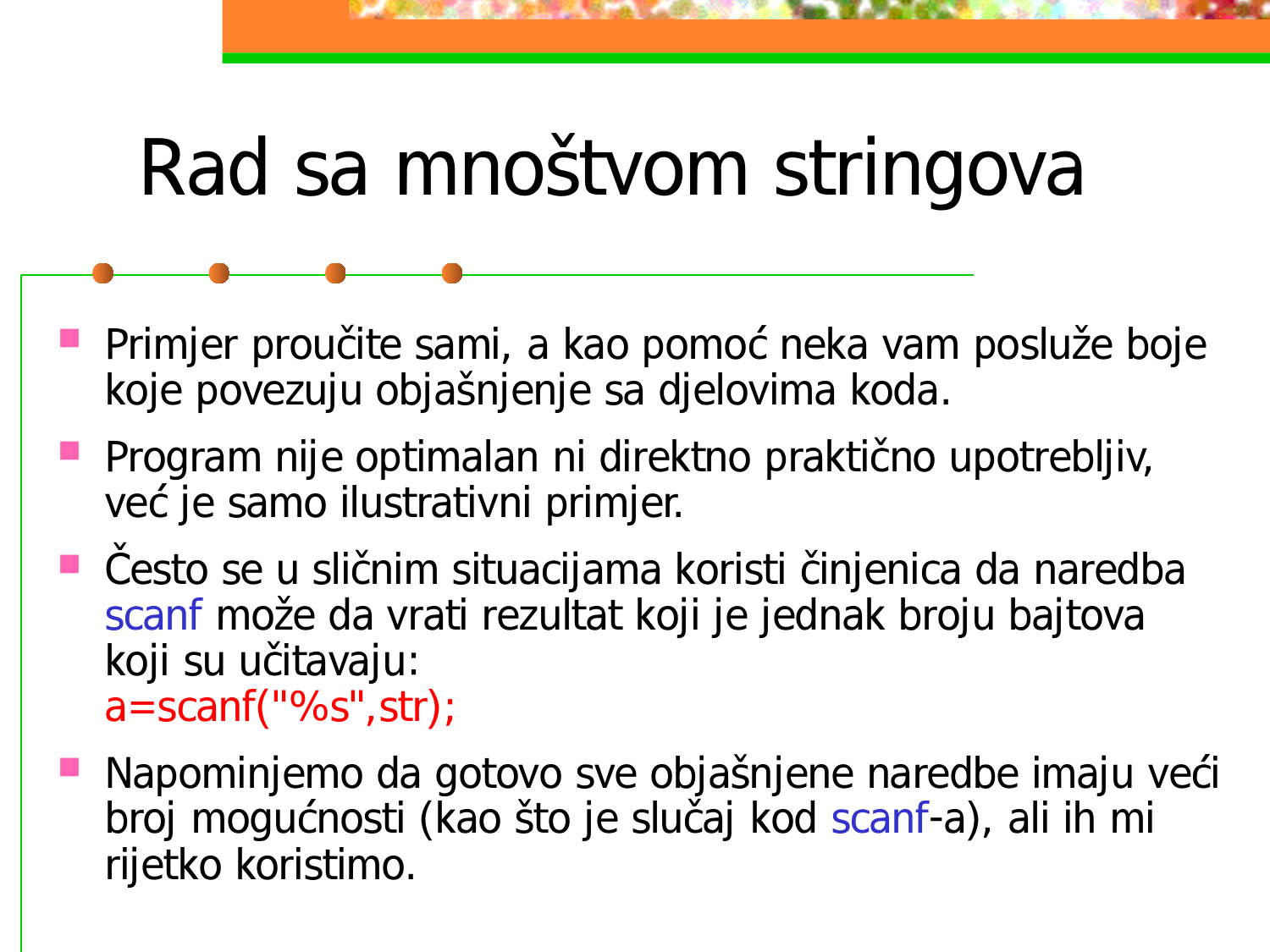

# Rad sa mnoštvom stringova
Primjer proučite sami, a kao pomoć neka vam posluže boje koje povezuju objašnjenje sa djelovima koda.
Program nije optimalan ni direktno praktično upotrebljiv, već je samo ilustrativni primjer.
Često se u sličnim situacijama koristi činjenica da naredba scanf može da vrati rezultat koji je jednak broju bajtova koji su učitavaju:
a=scanf("%s",str);
Napominjemo da gotovo sve objašnjene naredbe imaju veći broj mogućnosti (kao što je slučaj kod scanf-a), ali ih mi rijetko koristimo.